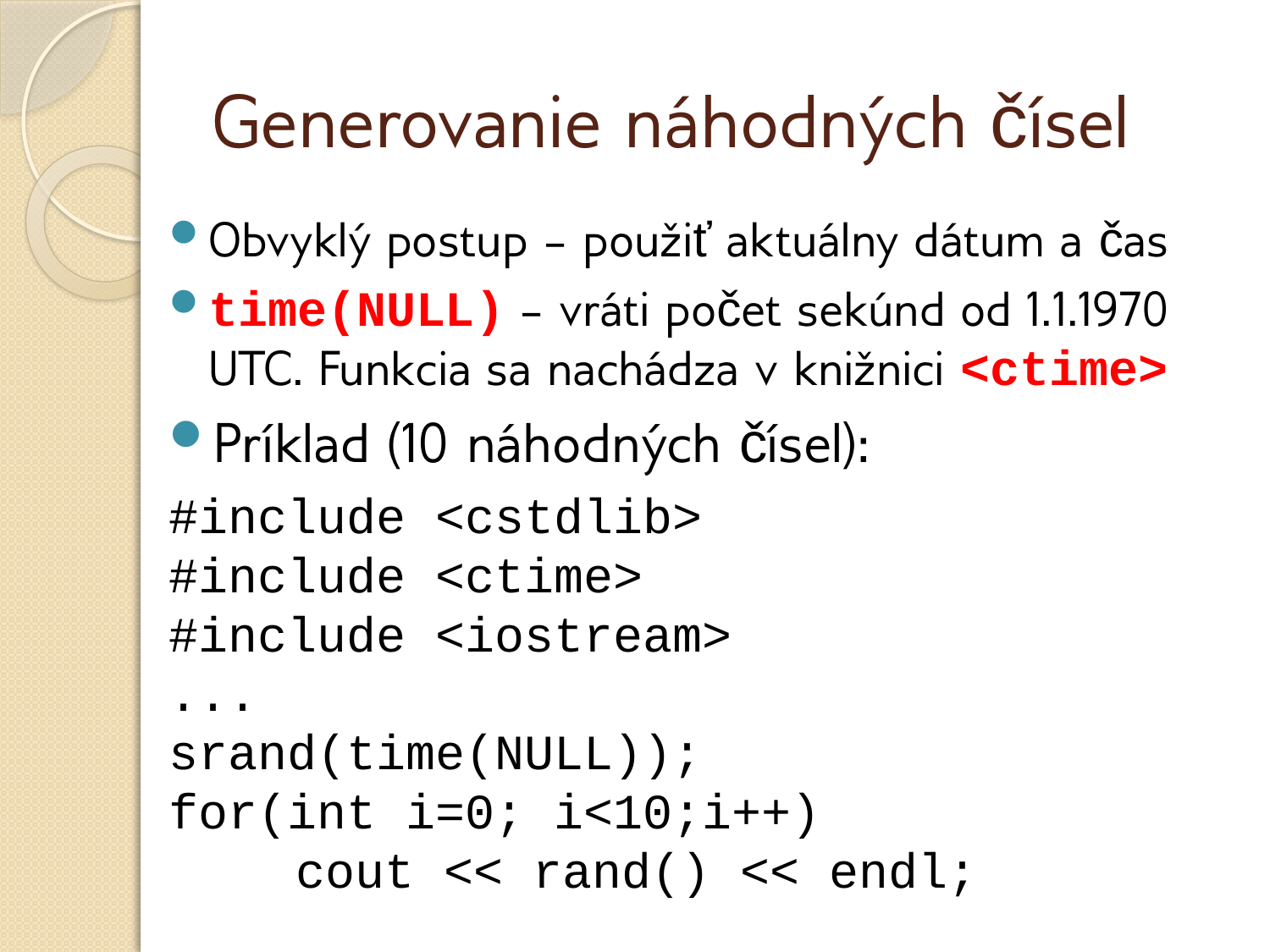

# Generovanie náhodných čísel
Obvyklý postup – použiť aktuálny dátum a čas
time(NULL) – vráti počet sekúnd od 1.1.1970 UTC. Funkcia sa nachádza v knižnici <ctime>
Príklad (10 náhodných čísel):
#include <cstdlib>
#include <ctime>
#include <iostream>
...
srand(time(NULL));
for(int i=0; i<10;i++)
	cout << rand() << endl;